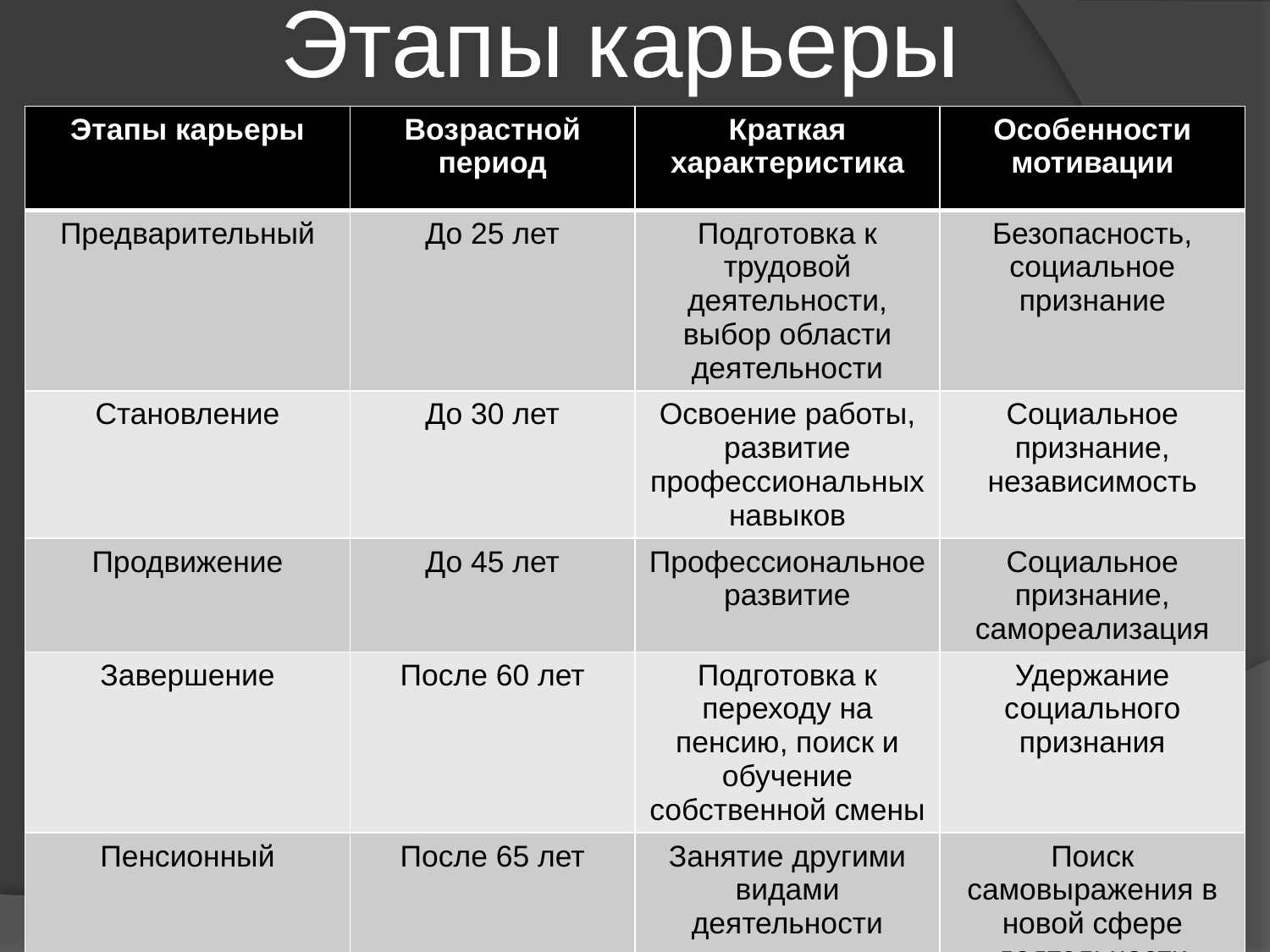

# Этапы карьеры
| Этапы карьеры | Возрастной период | Краткая характеристика | Особенности мотивации |
| --- | --- | --- | --- |
| Предварительный | До 25 лет | Подготовка к трудовой деятельности, выбор области деятельности | Безопасность, социальное признание |
| Становление | До 30 лет | Освоение работы, развитие профессиональных навыков | Социальное признание, независимость |
| Продвижение | До 45 лет | Профессиональное развитие | Социальное признание, самореализация |
| Завершение | После 60 лет | Подготовка к переходу на пенсию, поиск и обучение собственной смены | Удержание социального признания |
| Пенсионный | После 65 лет | Занятие другими видами деятельности | Поиск самовыражения в новой сфере деятельности |